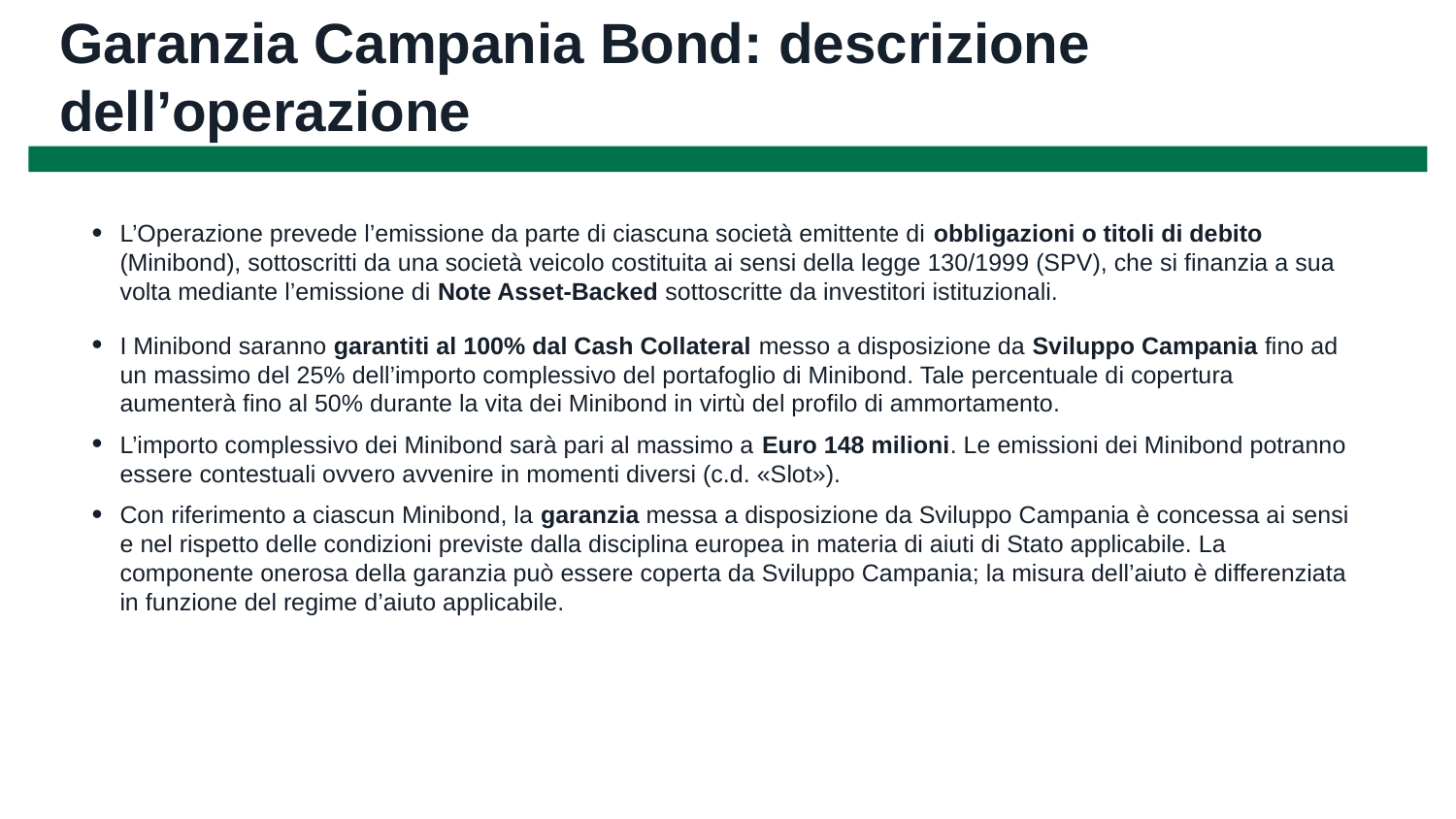

# Garanzia Campania Bond: descrizione dell’operazione
L’Operazione prevede l’emissione da parte di ciascuna società emittente di obbligazioni o titoli di debito (Minibond), sottoscritti da una società veicolo costituita ai sensi della legge 130/1999 (SPV), che si finanzia a sua volta mediante l’emissione di Note Asset-Backed sottoscritte da investitori istituzionali.
I Minibond saranno garantiti al 100% dal Cash Collateral messo a disposizione da Sviluppo Campania fino ad un massimo del 25% dell’importo complessivo del portafoglio di Minibond. Tale percentuale di copertura aumenterà fino al 50% durante la vita dei Minibond in virtù del profilo di ammortamento.
L’importo complessivo dei Minibond sarà pari al massimo a Euro 148 milioni. Le emissioni dei Minibond potranno essere contestuali ovvero avvenire in momenti diversi (c.d. «Slot»).
Con riferimento a ciascun Minibond, la garanzia messa a disposizione da Sviluppo Campania è concessa ai sensi e nel rispetto delle condizioni previste dalla disciplina europea in materia di aiuti di Stato applicabile. La componente onerosa della garanzia può essere coperta da Sviluppo Campania; la misura dell’aiuto è differenziata in funzione del regime d’aiuto applicabile.